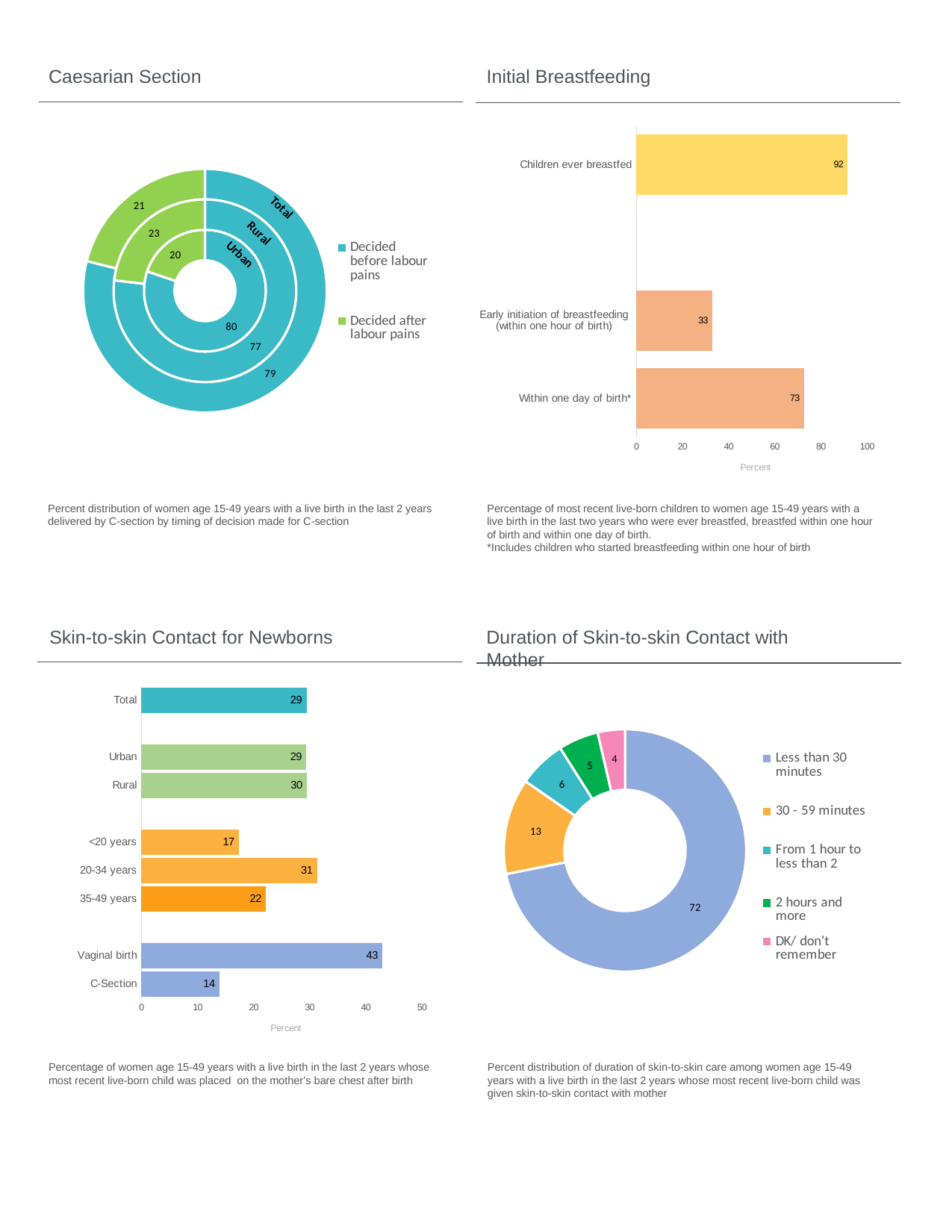

Initial Breastfeeding
Caesarian Section

### Chart

| Category | Urban | Rural | Total |
|---|---|---|---|
| Decided before labour pains | 80.13203468068488 | 76.81698737022474 | 78.91952138903606 |
| Decided after labour pains | 19.867965319315125 | 23.18301262977523 | 21.08047861096396 |

### Chart

| Category | Coverage |
|---|---|
| Within one day of birth* | 72.60627020613666 |
|  Early initiation of breastfeeding
(within one hour of birth) | 32.846035023586765 |
|  | None |
| Children ever breastfed | 91.53115330348842 |
Percent distribution of women age 15-49 years with a live birth in the last 2 years delivered by C-section by timing of decision made for C-section
Percentage of most recent live-born children to women age 15-49 years with a live birth in the last two years who were ever breastfed, breastfed within one hour of birth and within one day of birth.
*Includes children who started breastfeeding within one hour of birth
Skin-to-skin Contact for Newborns
Duration of Skin-to-skin Contact with Mother

### Chart

| Category | Skin care duration |
|---|---|
| Less than 30 minutes
 | 71.87578039274551 |
| 30 - 59 minutes
 | 12.799786016572353 |
| From 1 hour to less than 2
 | 6.341090546976575 |
| 2 hours and more | 5.350041106348102 |
| DK/ don’t remember | 3.6333019373574595 |

### Chart

| Category | % of skin-to-skin care |
|---|---|
| C-Section | 13.932306556734837 |
| Vaginal birth | 42.99386864184611 |
|  | None |
| 35-49 years | 22.20074729143659 |
| 20-34 years | 31.344273574691524 |
| <20 years | 17.39903978144329 |
|  | None |
| Rural | 29.5001141996218 |
| Urban | 29.42464910414049 |
|  | None |
| Total | 29.452815158657767 |
Percentage of women age 15-49 years with a live birth in the last 2 years whose most recent live-born child was placed  on the mother’s bare chest after birth
Percent distribution of duration of skin-to-skin care among women age 15-49 years with a live birth in the last 2 years whose most recent live-born child was given skin-to-skin contact with mother